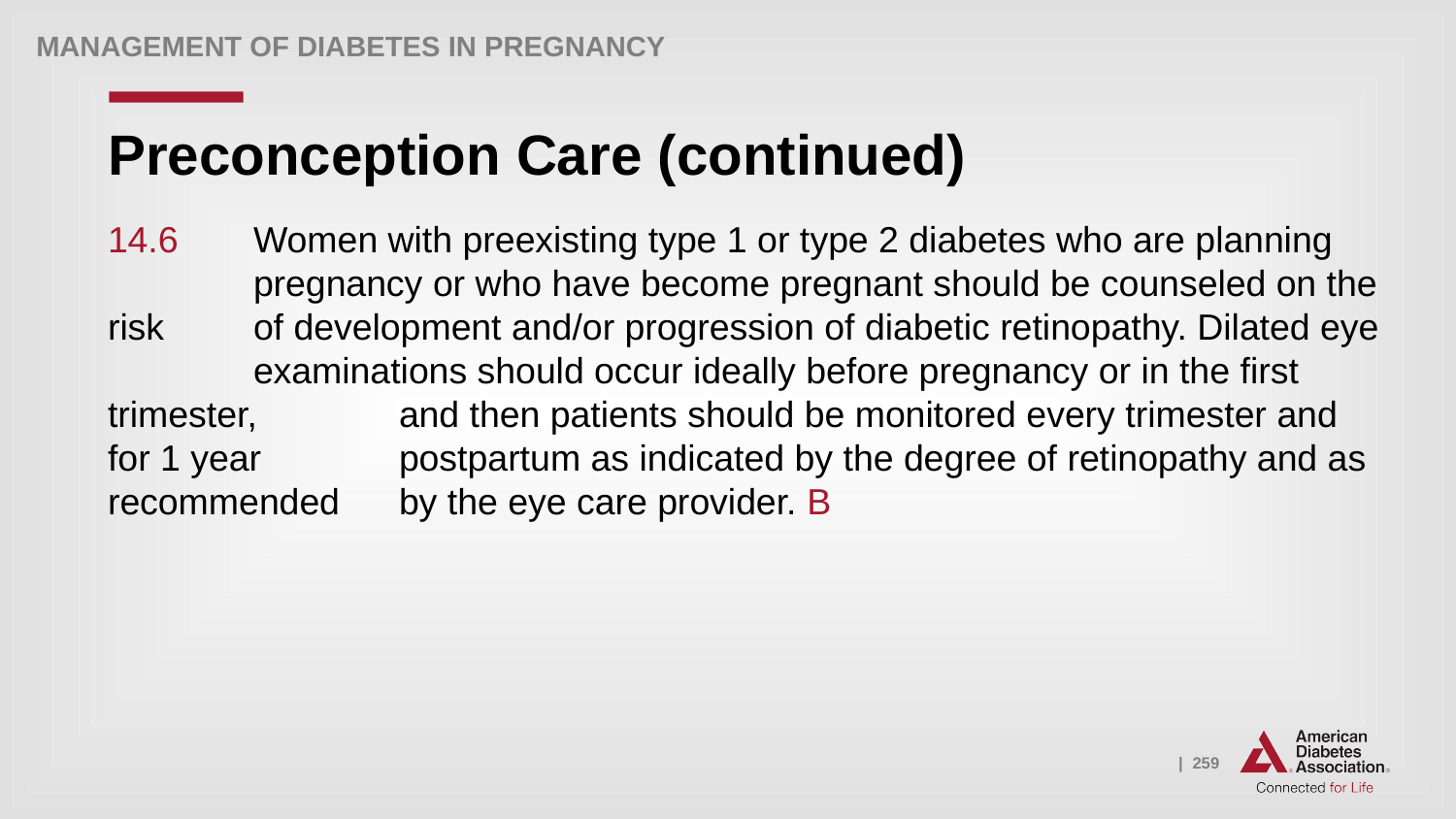

Management of Diabetes in Pregnancy
# Preconception Care (continued)
14.6 	Women with preexisting type 1 or type 2 diabetes who are planning 	pregnancy or who have become pregnant should be counseled on the risk 	of development and/or progression of diabetic retinopathy. Dilated eye 	examinations should occur ideally before pregnancy or in the first trimester, 	and then patients should be monitored every trimester and for 1 year 	postpartum as indicated by the degree of retinopathy and as recommended 	by the eye care provider. B